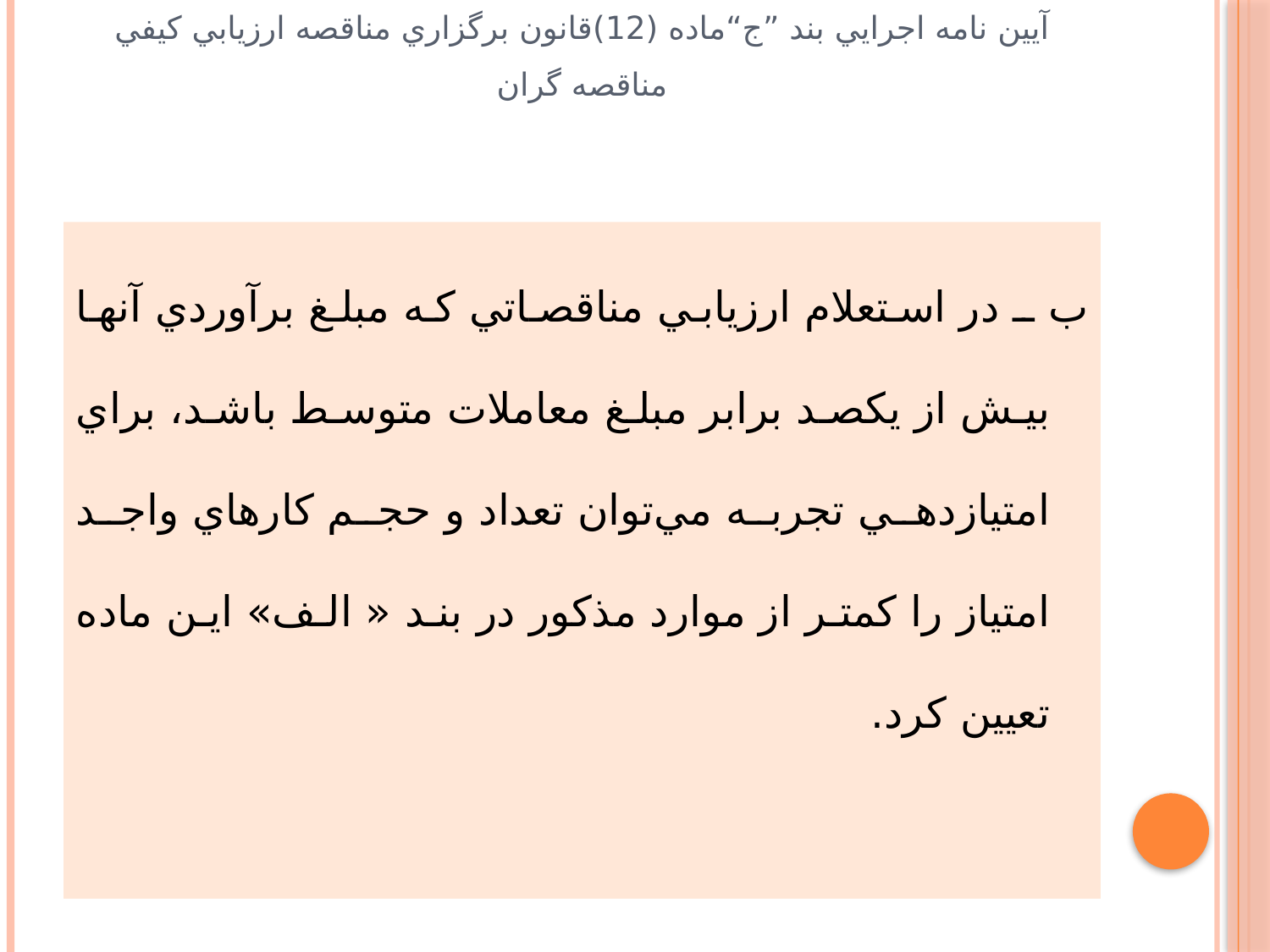

# آيين نامه اجرايي بند ”ج“ماده (12)قانون برگزاري مناقصه ارزيابي كيفي مناقصه گران
ب ـ در استعلام ارزيابي مناقصاتي كه مبلغ برآوردي آنها بيش از يكصد برابر مبلغ معاملات متوسط باشد، براي امتيازدهي تجربه مي‌توان تعداد و حجم كارهاي واجد امتياز را كمتر از موارد مذكور در بند « الف» اين ماده تعيين كرد.